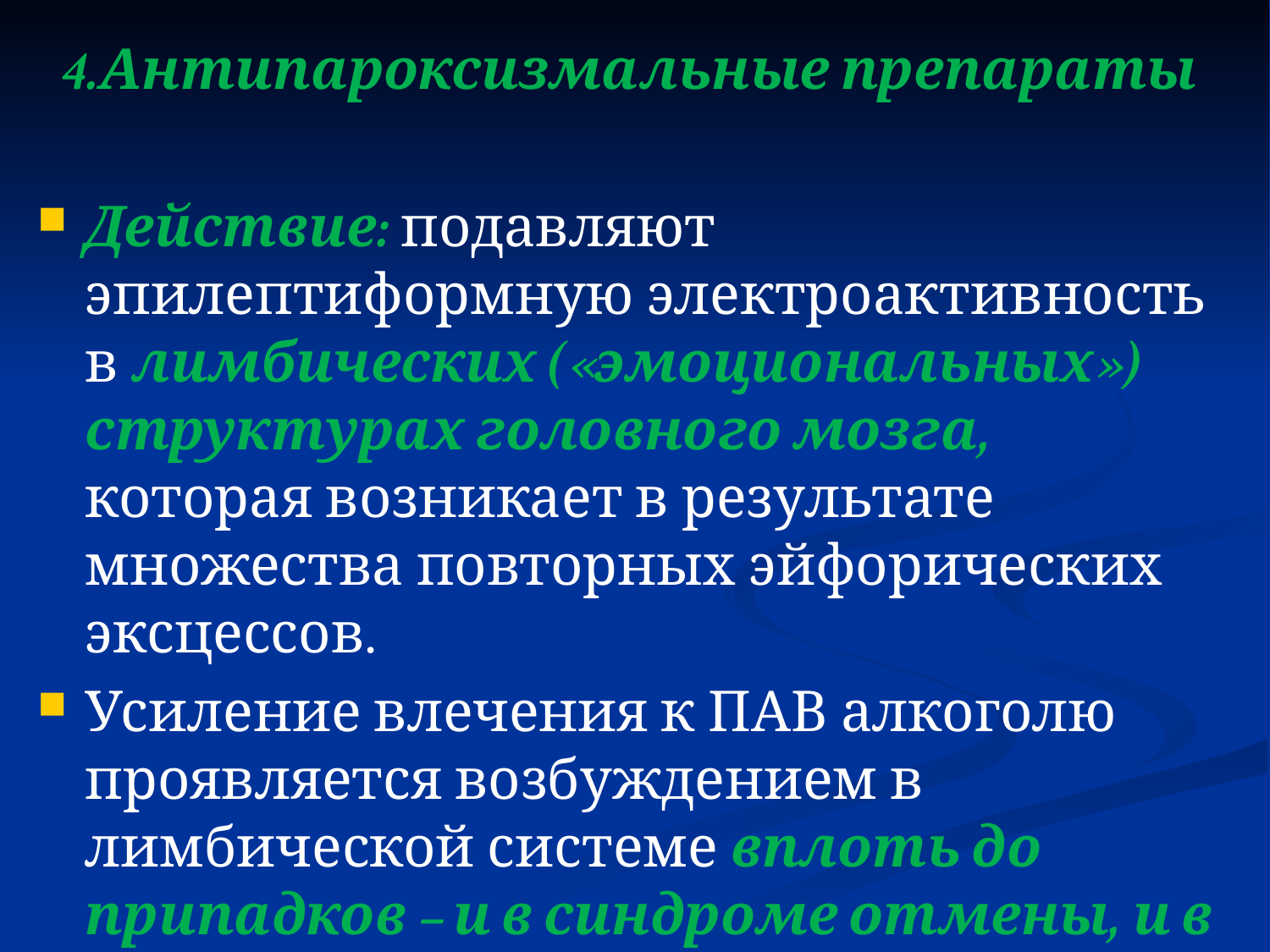

4.Антипароксизмальные препараты

Действие: подавляют эпилептиформную электроактивность в лимбических («эмоциональных») структурах головного мозга, которая возникает в результате множества повторных эйфорических эксцессов.
Усиление влечения к ПАВ алкоголю проявляется возбуждением в лимбической системе вплоть до  припадков – и в синдроме отмены, и в белой горячке, и без них.